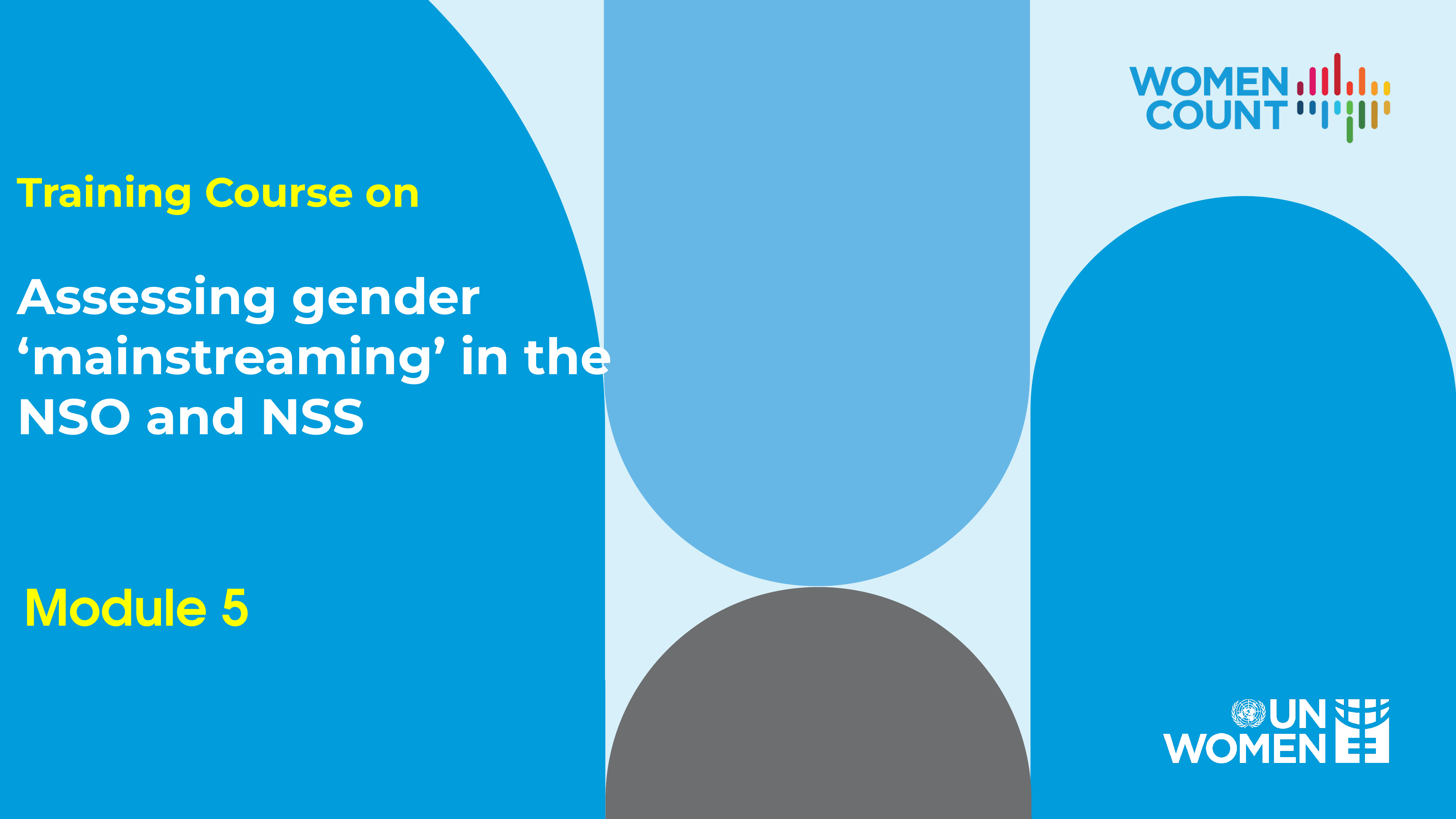

Training Course on

Assessing gender ‘mainstreaming’ in the NSO and NSS

Module 5